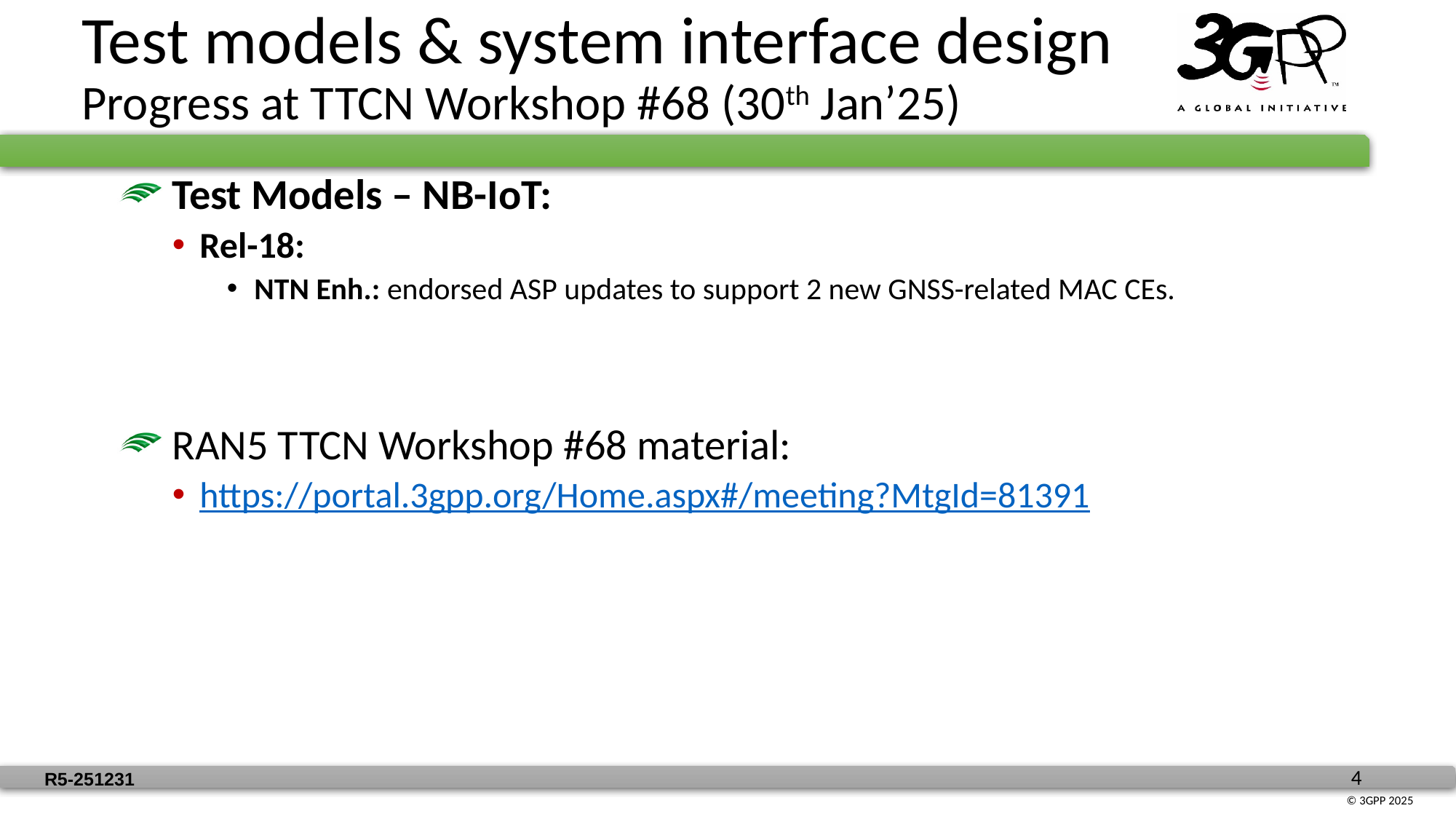

Test models & system interface design
Progress at TTCN Workshop #68 (30th Jan’25)
 Test Models – NB-IoT:
Rel-18:
NTN Enh.: endorsed ASP updates to support 2 new GNSS-related MAC CEs.

 RAN5 TTCN Workshop #68 material:
https://portal.3gpp.org/Home.aspx#/meeting?MtgId=81391